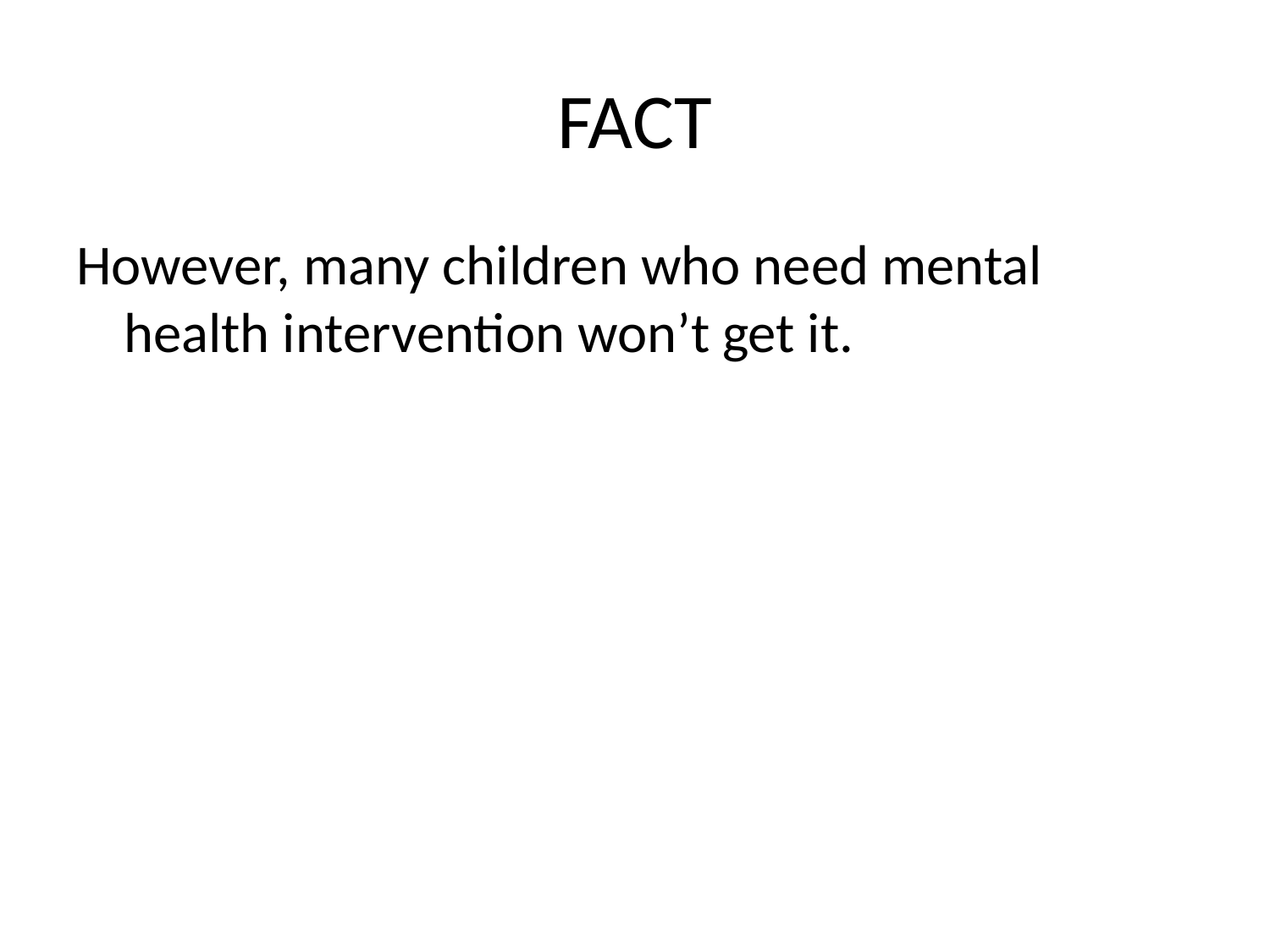

# FACT
However, many children who need mental health intervention won’t get it.